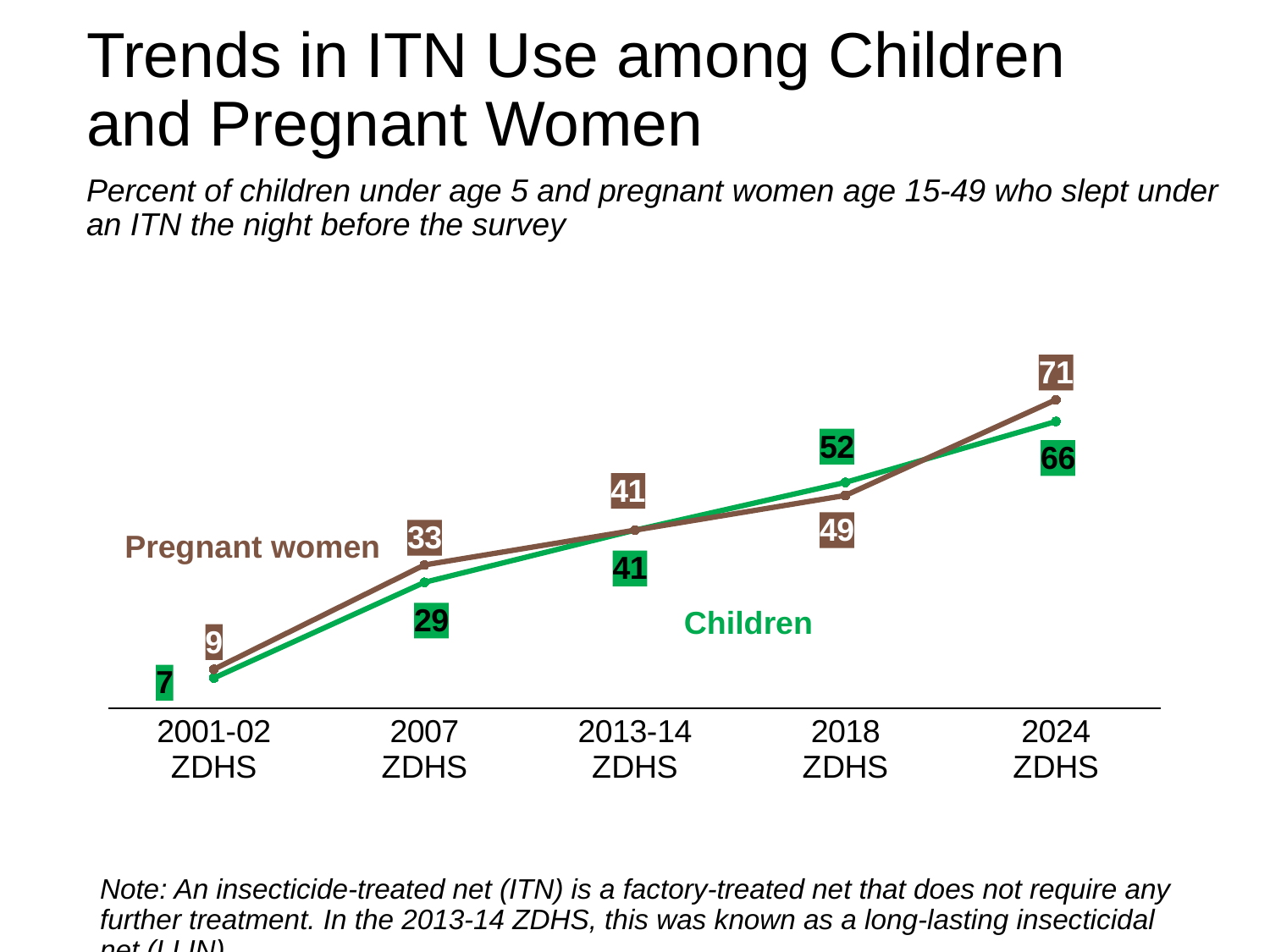

Trends in ITN Use among Children and Pregnant Women
Percent of children under age 5 and pregnant women age 15-49 who slept under an ITN the night before the survey

### Chart

| Category | Children | Pregnant women |
|---|---|---|
| 2001-02
ZDHS | 7.0 | 9.0 |
| 2007
ZDHS | 29.0 | 33.0 |
| 2013-14
ZDHS | 41.0 | 41.0 |
| 2018
ZDHS | 52.0 | 49.0 |
| 2024
ZDHS | 66.0 | 71.0 |
Pregnant women
Children
Note: An insecticide-treated net (ITN) is a factory-treated net that does not require any further treatment. In the 2013-14 ZDHS, this was known as a long-lasting insecticidal net (LLIN).